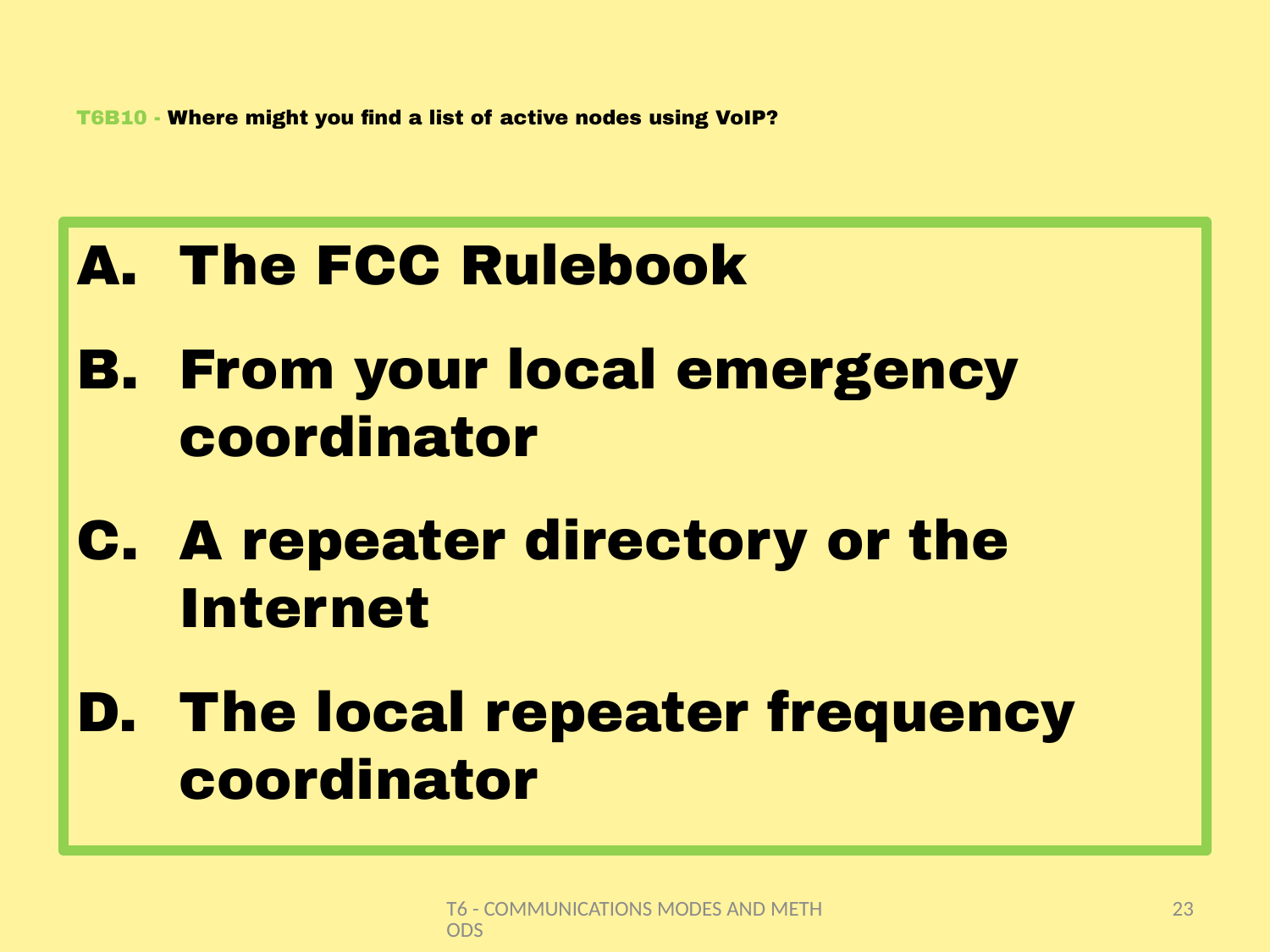

# T6B10 - Where might you find a list of active nodes using VoIP?
The FCC Rulebook

From your local emergency coordinator

A repeater directory or the Internet

The local repeater frequency coordinator
T6 - COMMUNICATIONS MODES AND METHODS
23